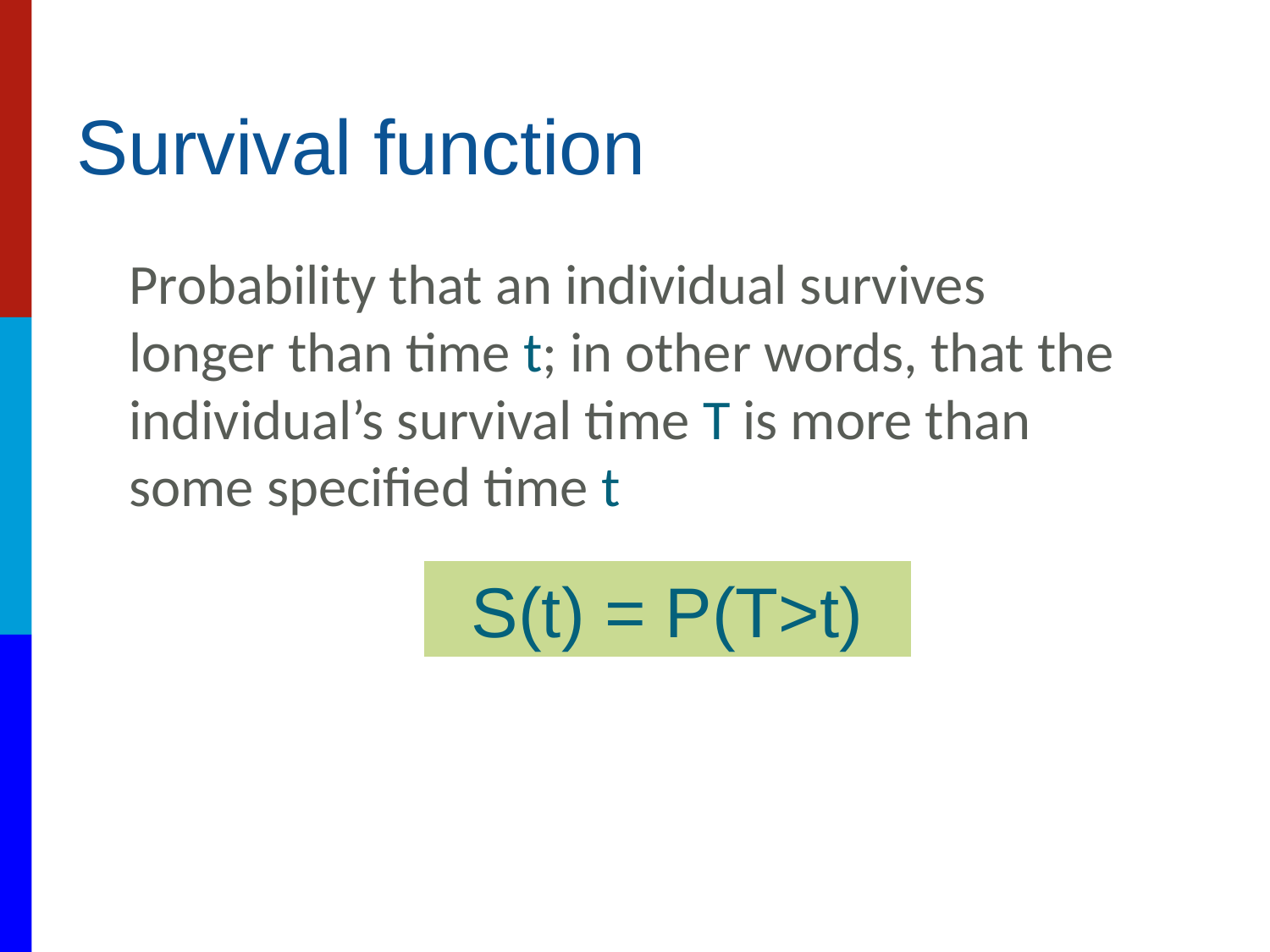

# Survival function
Probability that an individual survives longer than time t; in other words, that the individual’s survival time T is more than some specified time t

S(t) = P(T>t)